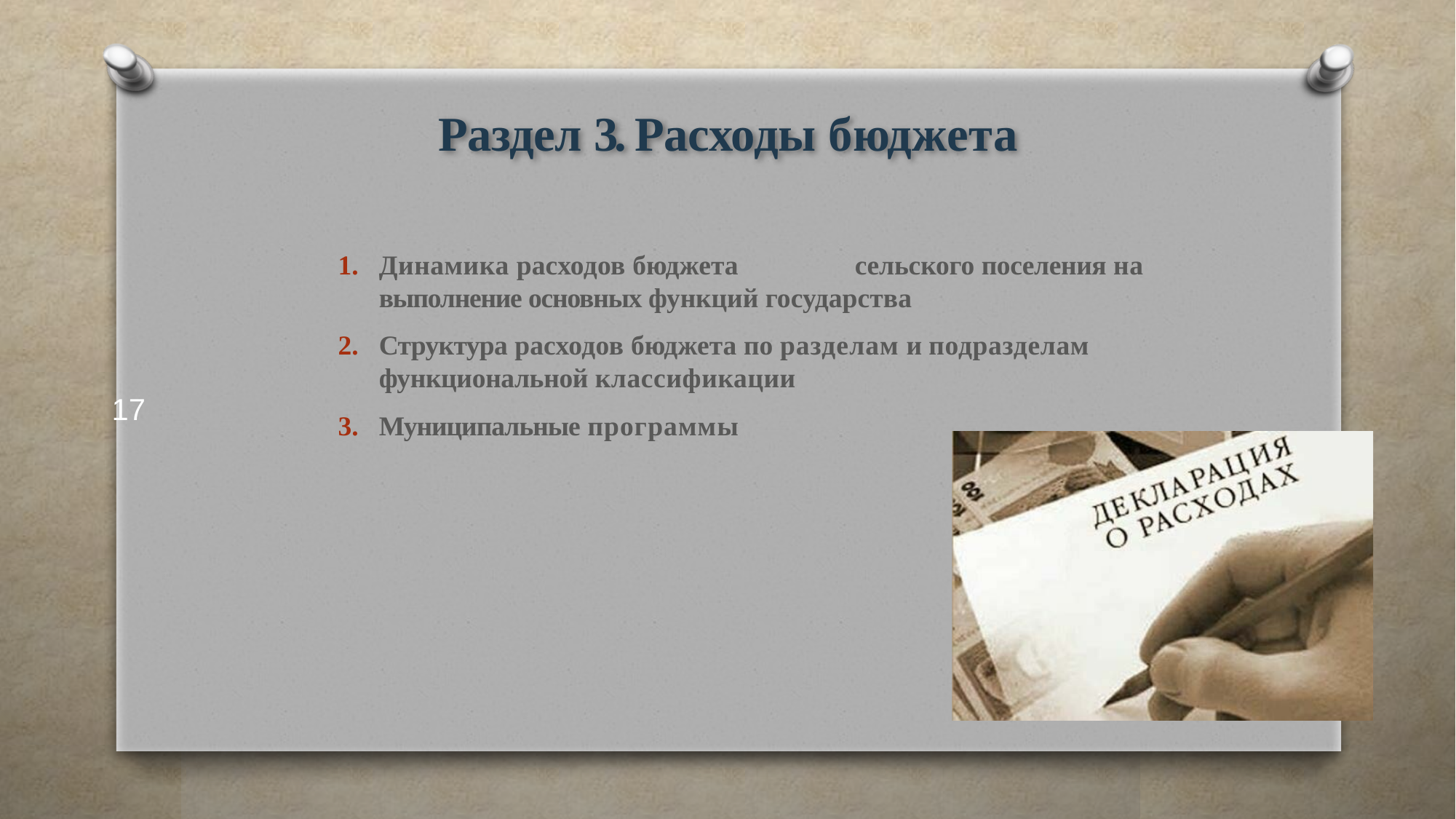

# Раздел 3. Расходы бюджета
Динамика расходов бюджета	сельского поселения на  выполнение основных функций государства
Структура расходов бюджета по разделам и подразделам  функциональной классификации
Муниципальные программы
17